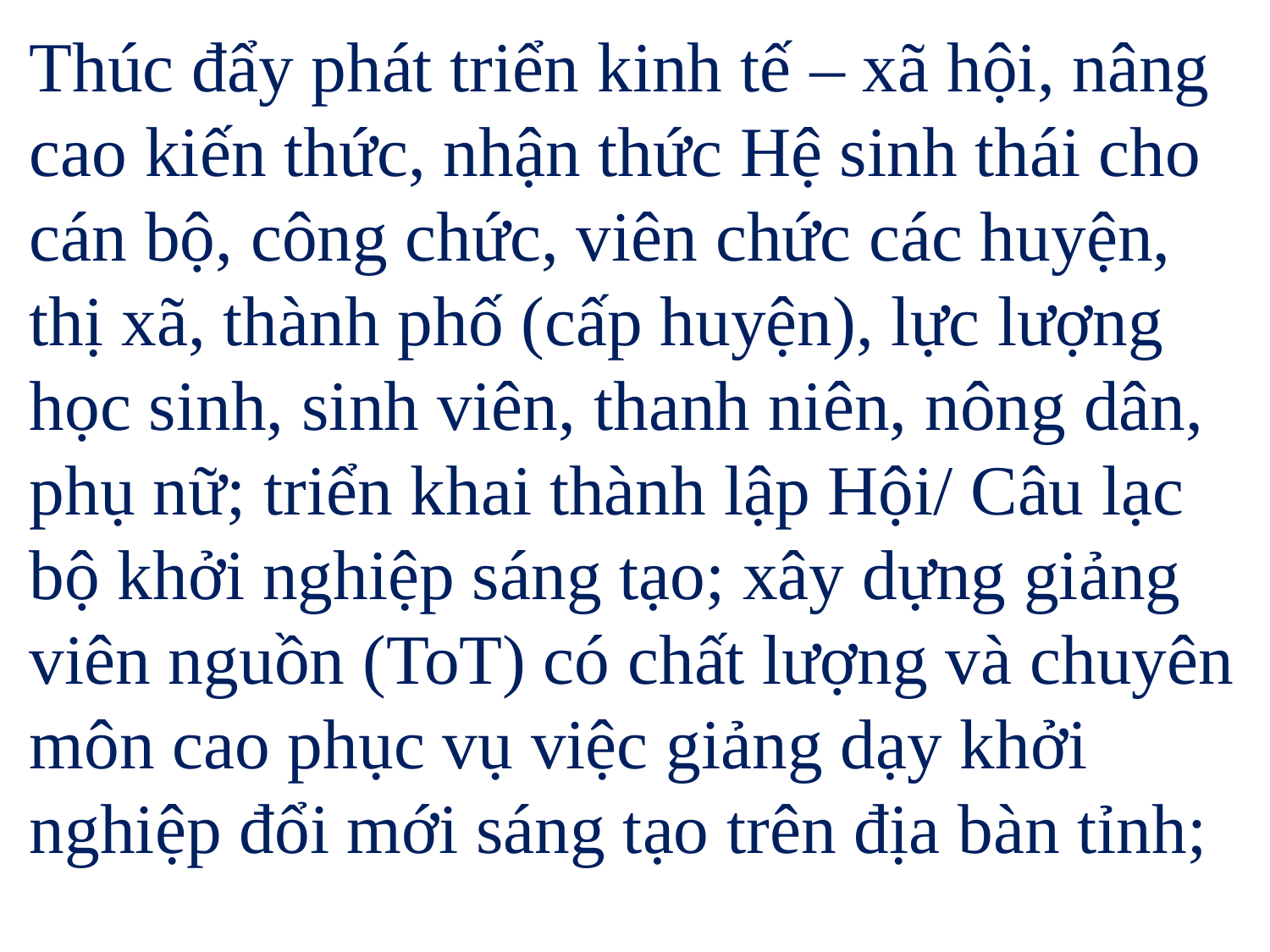

Thúc đẩy phát triển kinh tế – xã hội, nâng cao kiến thức, nhận thức Hệ sinh thái cho cán bộ, công chức, viên chức các huyện, thị xã, thành phố (cấp huyện), lực lượng học sinh, sinh viên, thanh niên, nông dân, phụ nữ; triển khai thành lập Hội/ Câu lạc bộ khởi nghiệp sáng tạo; xây dựng giảng viên nguồn (ToT) có chất lượng và chuyên môn cao phục vụ việc giảng dạy khởi nghiệp đổi mới sáng tạo trên địa bàn tỉnh;